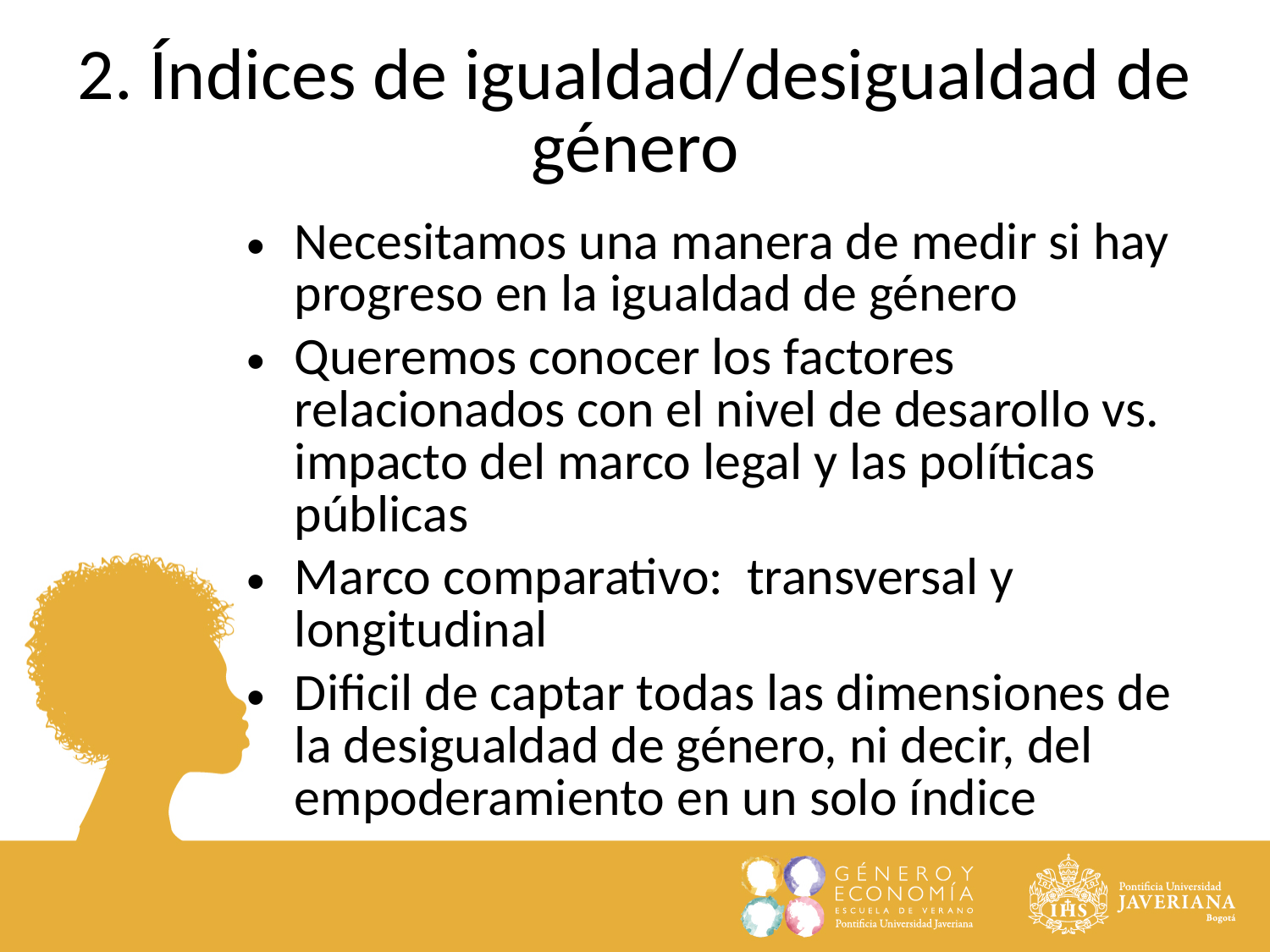

2. Índices de igualdad/desigualdad de género
Necesitamos una manera de medir si hay progreso en la igualdad de género
Queremos conocer los factores relacionados con el nivel de desarollo vs. impacto del marco legal y las políticas públicas
Marco comparativo:  transversal y longitudinal
Dificil de captar todas las dimensiones de la desigualdad de género, ni decir, del empoderamiento en un solo índice